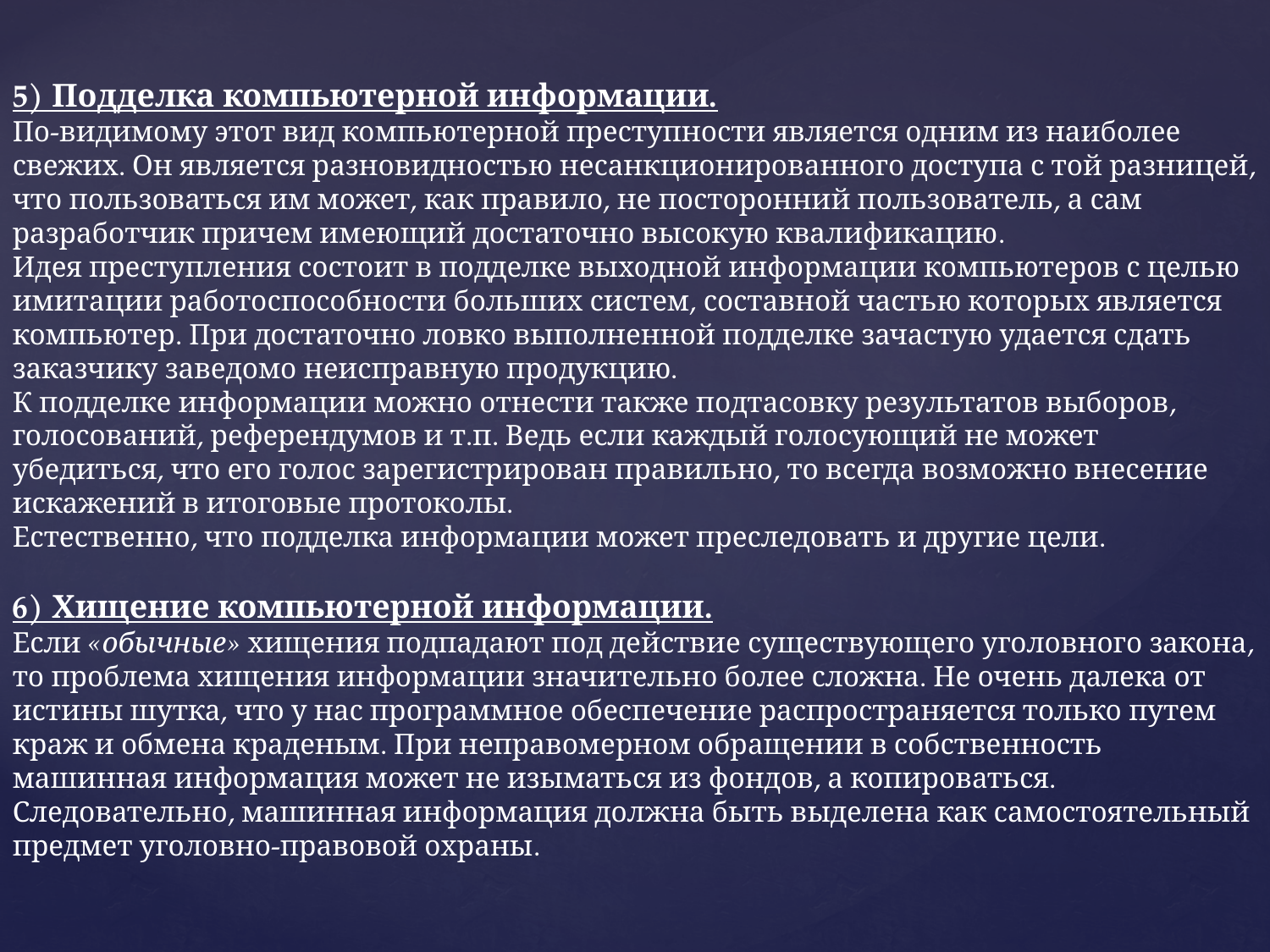

5) Подделка компьютерной информации.
По-видимому этот вид компьютерной преступности является одним из наиболее свежих. Он является разновидностью несанкционированного доступа с той разницей, что пользоваться им может, как правило, не посторонний пользователь, а сам разработчик причем имеющий достаточно высокую квалификацию.
Идея преступления состоит в подделке выходной информации компьютеров с целью имитации работоспособности больших систем, составной частью которых является компьютер. При достаточно ловко выполненной подделке зачастую удается сдать заказчику заведомо неисправную продукцию.
К подделке информации можно отнести также подтасовку результатов выборов, голосований, референдумов и т.п. Ведь если каждый голосующий не может убедиться, что его голос зарегистрирован правильно, то всегда возможно внесение искажений в итоговые протоколы.
Естественно, что подделка информации может преследовать и другие цели.

6) Хищение компьютерной информации.
Если «обычные» хищения подпадают под действие существующего уголовного закона, то проблема хищения информации значительно более сложна. Не очень далека от истины шутка, что у нас программное обеспечение распространяется только путем краж и обмена краденым. При неправомерном обращении в собственность машинная информация может не изыматься из фондов, а копироваться. Следовательно, машинная информация должна быть выделена как самостоятельный предмет уголовно-правовой охраны.